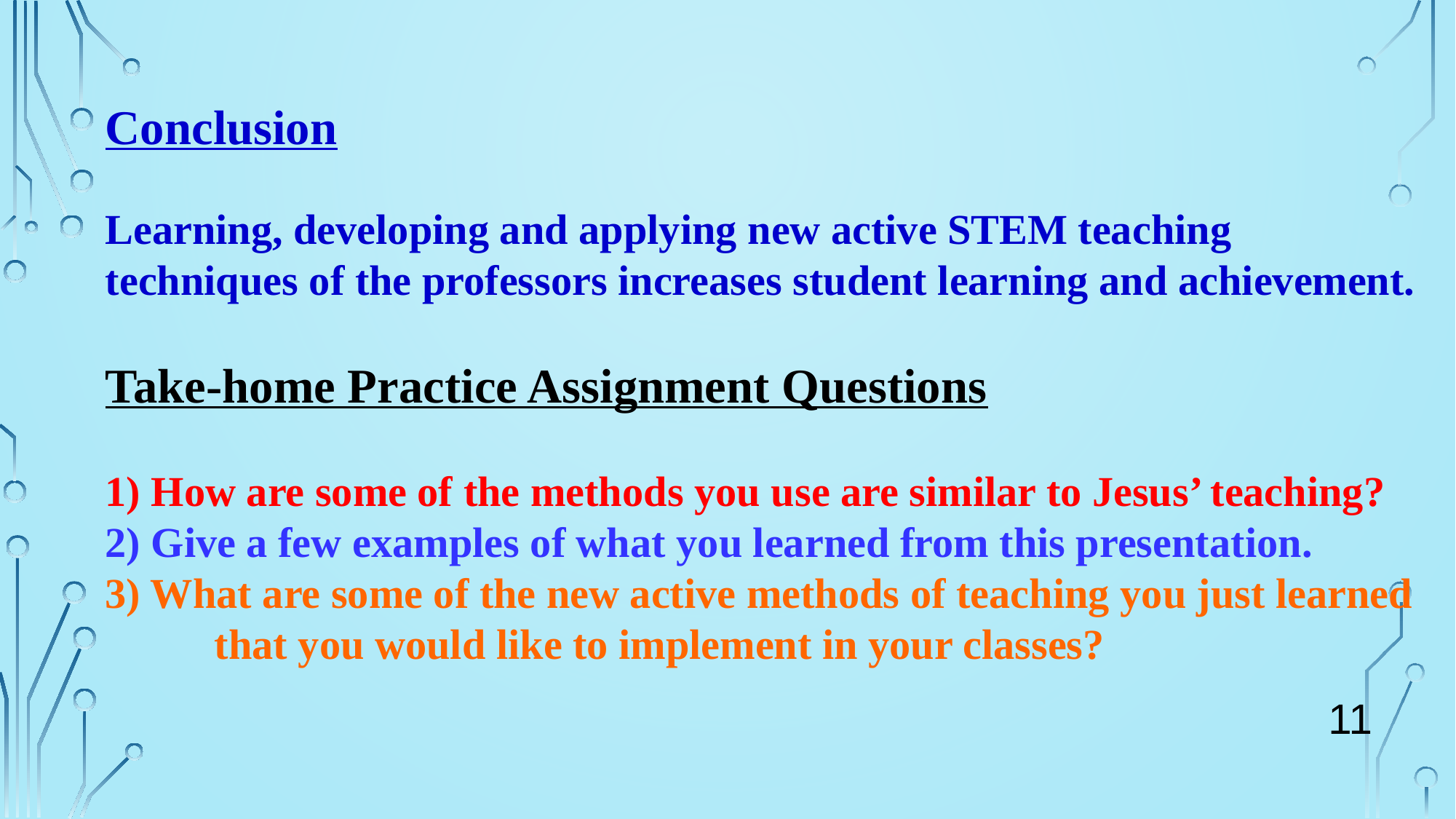

Conclusion

Learning, developing and applying new active STEM teaching techniques of the professors increases student learning and achievement.

Take-home Practice Assignment Questions

1) How are some of the methods you use are similar to Jesus’ teaching?
2) Give a few examples of what you learned from this presentation.
3) What are some of the new active methods of teaching you just learned 	that you would like to implement in your classes?

11